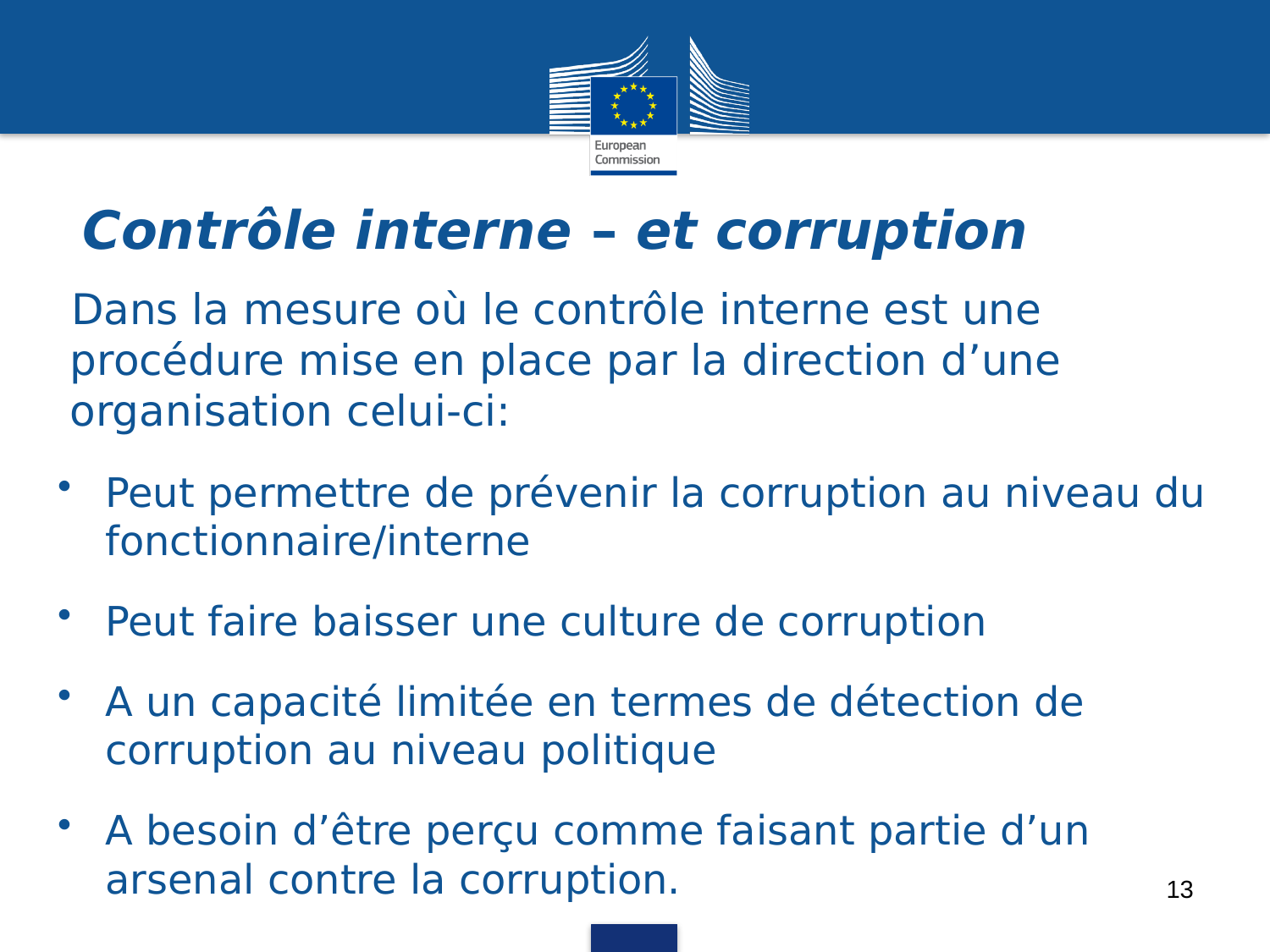

# Contrôle interne – et corruption
 Dans la mesure où le contrôle interne est une procédure mise en place par la direction d’une organisation celui-ci:
Peut permettre de prévenir la corruption au niveau du fonctionnaire/interne
Peut faire baisser une culture de corruption
A un capacité limitée en termes de détection de corruption au niveau politique
A besoin d’être perçu comme faisant partie d’un arsenal contre la corruption.

13